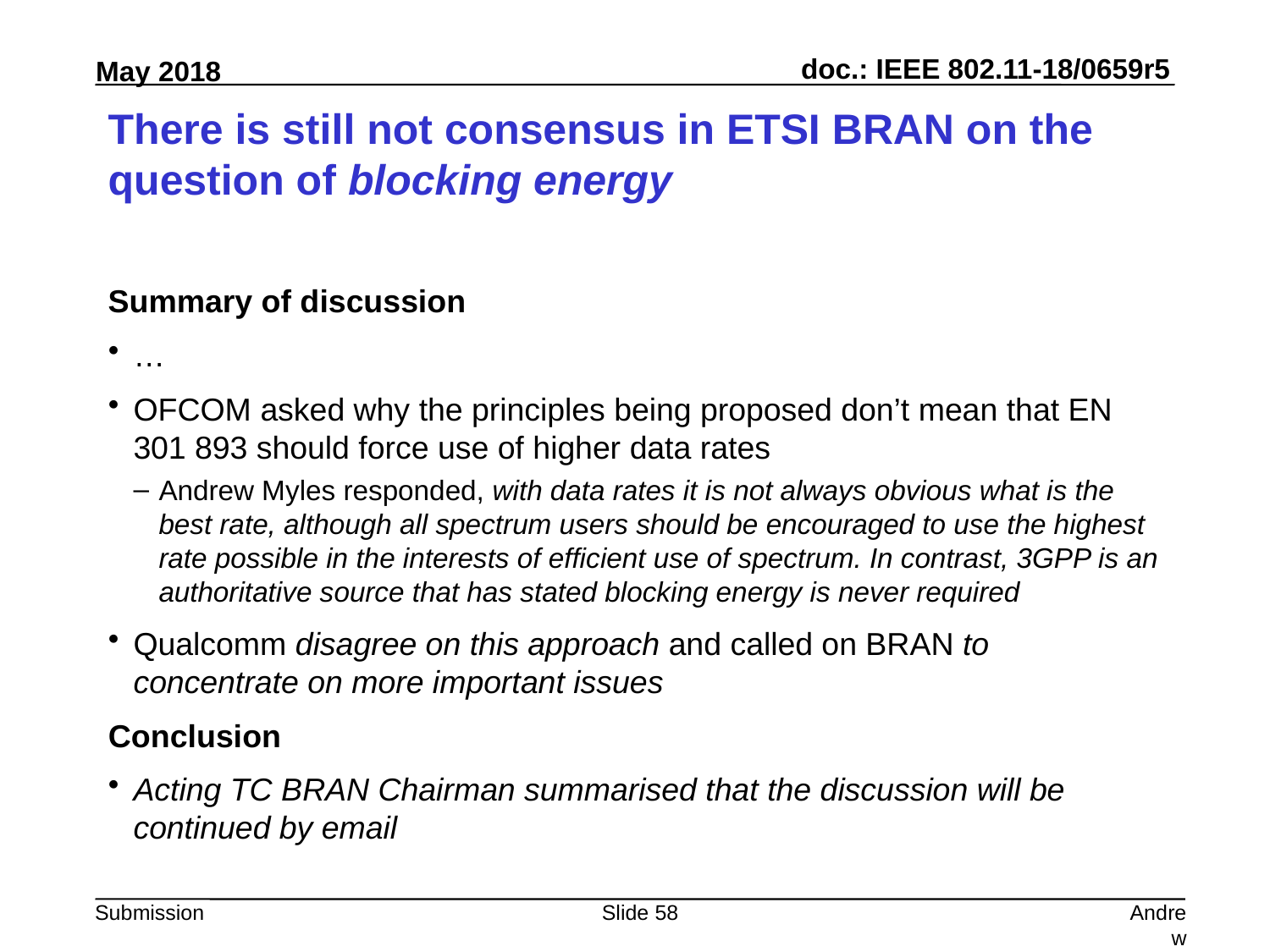

# There is still not consensus in ETSI BRAN on the question of blocking energy
Summary of discussion
…
OFCOM asked why the principles being proposed don’t mean that EN 301 893 should force use of higher data rates
Andrew Myles responded, with data rates it is not always obvious what is the best rate, although all spectrum users should be encouraged to use the highest rate possible in the interests of efficient use of spectrum. In contrast, 3GPP is an authoritative source that has stated blocking energy is never required
Qualcomm disagree on this approach and called on BRAN to concentrate on more important issues
Conclusion
Acting TC BRAN Chairman summarised that the discussion will be continued by email
Slide 58
Andrew Myles, Cisco